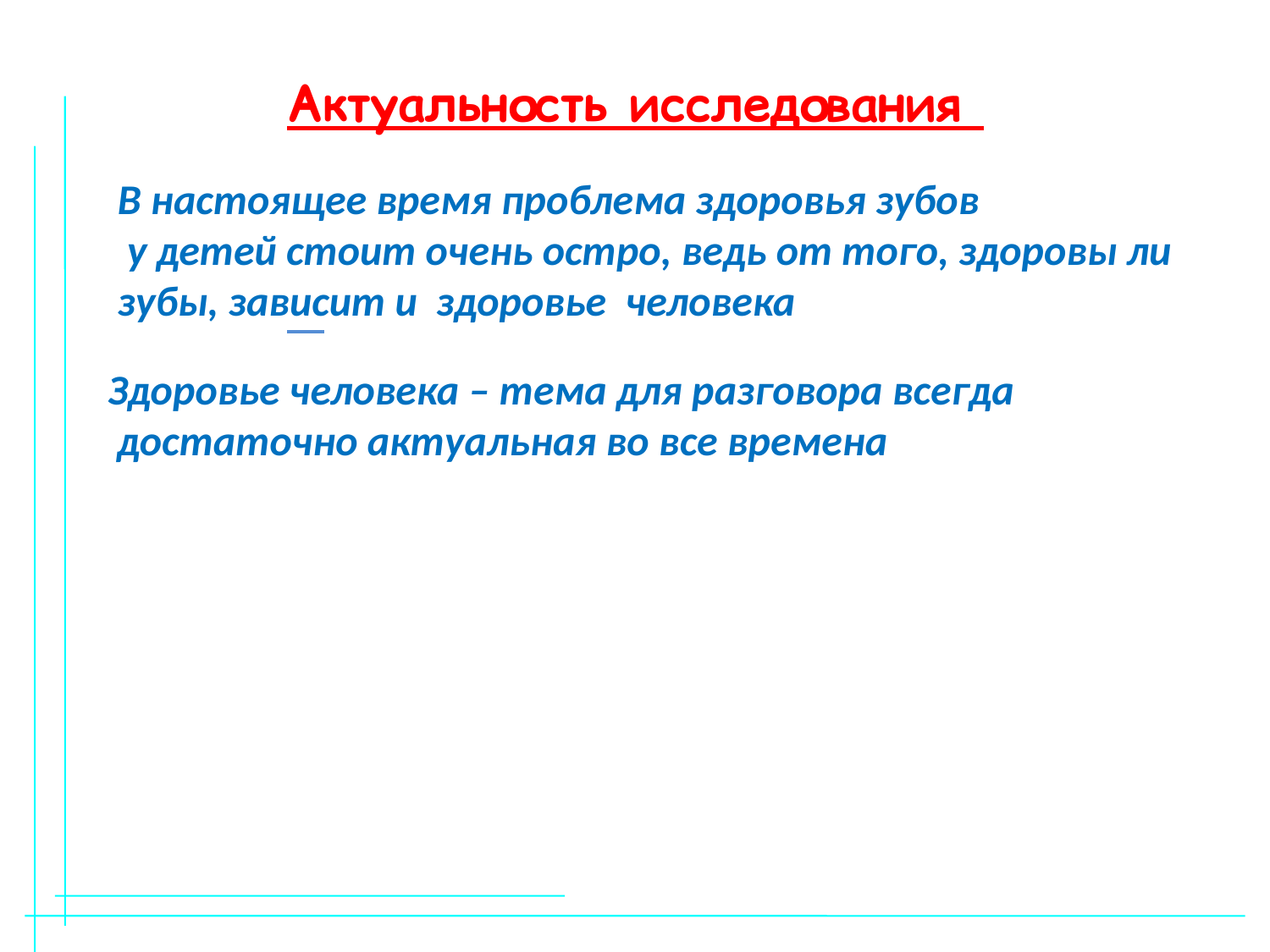

Актуальность исследования

В настоящее время проблема здоровья зубов
 у детей стоит очень остро, ведь от того, здоровы ли зубы, зависит и  здоровье  человека

Здоровье человека – тема для разговора всегда
 достаточно актуальная во все времена